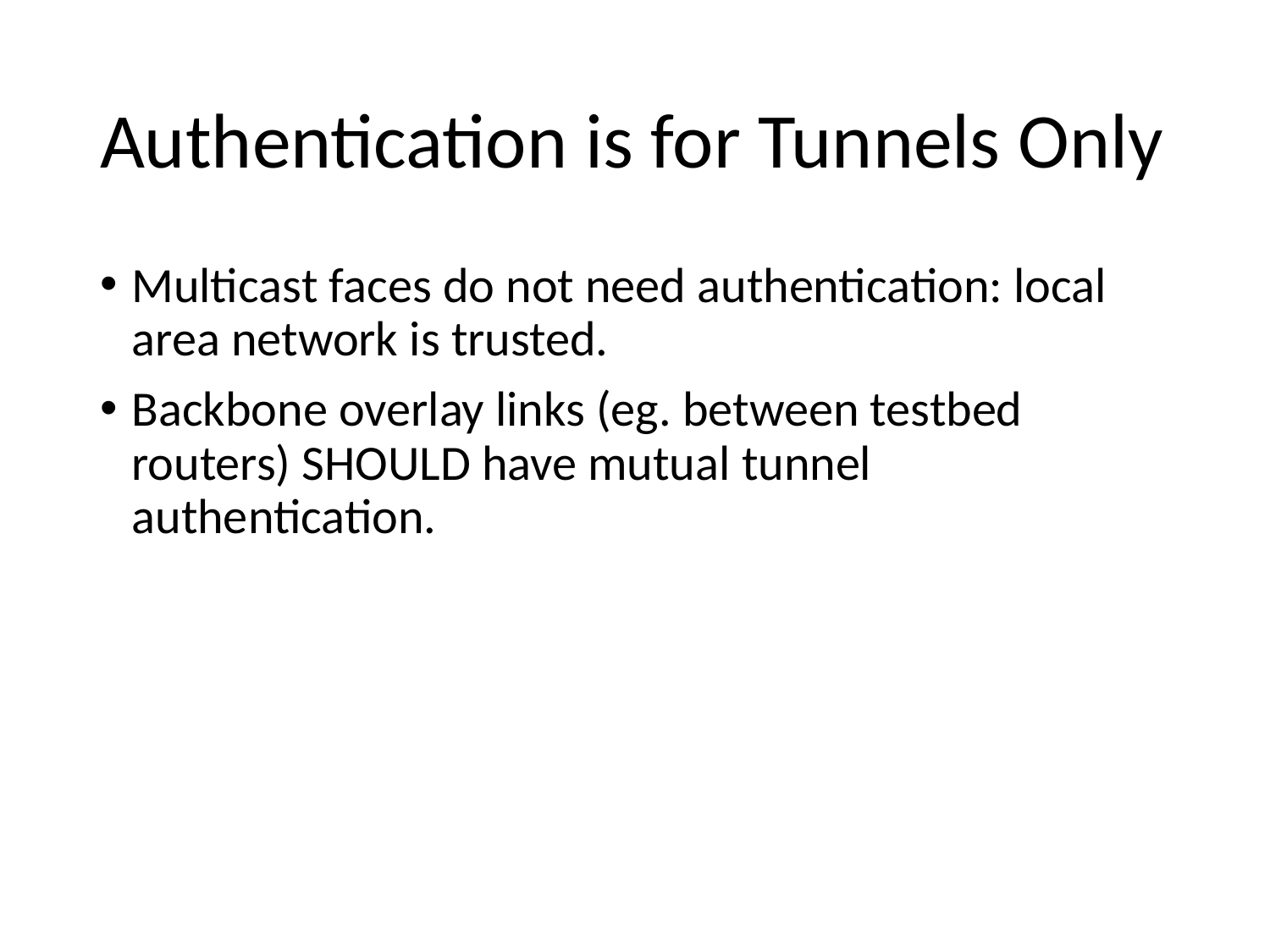

# Authentication is for Tunnels Only
Multicast faces do not need authentication: local area network is trusted.
Backbone overlay links (eg. between testbed routers) SHOULD have mutual tunnel authentication.